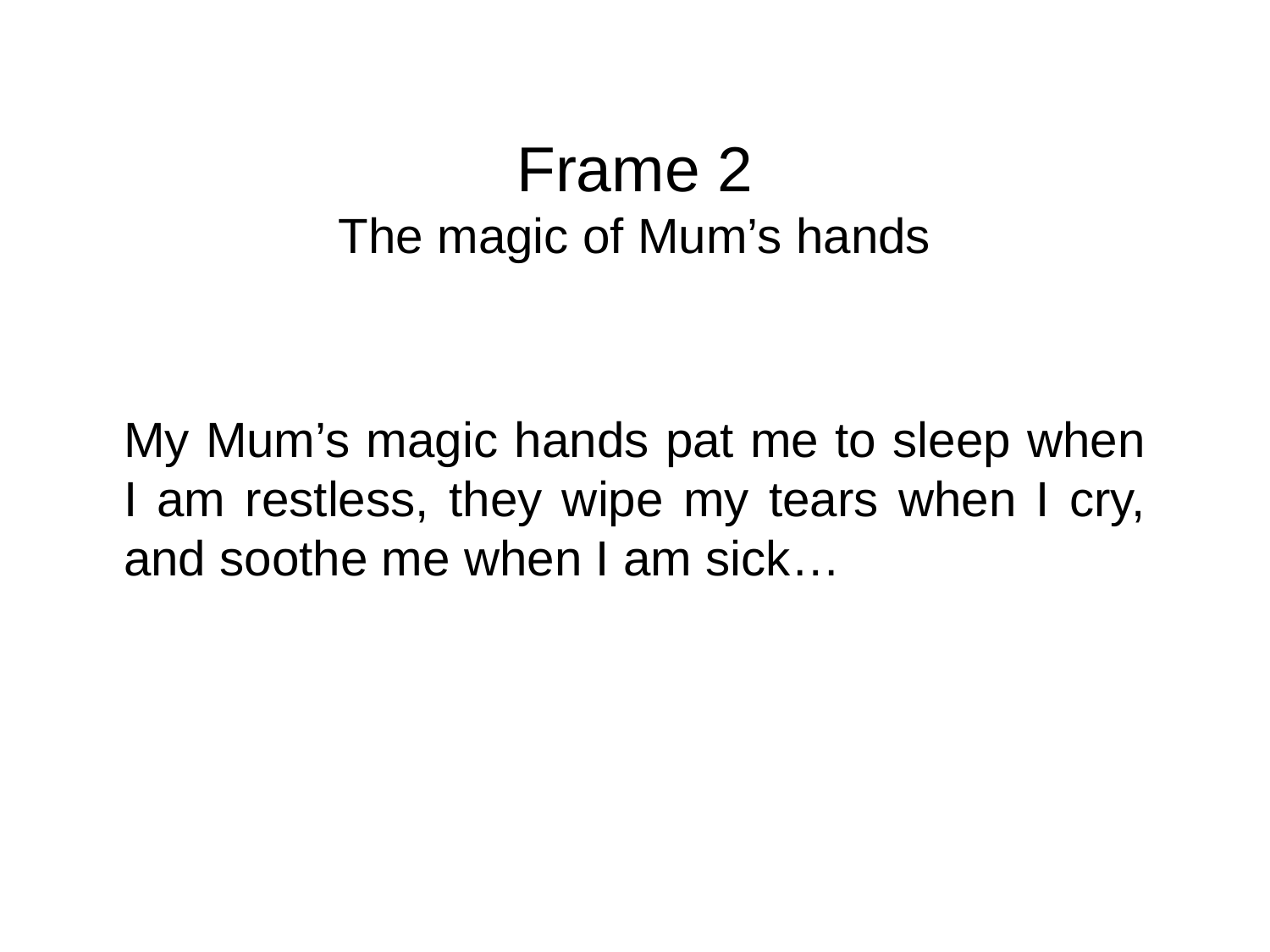

# Frame 2 The magic of Mum’s hands
My Mum’s magic hands pat me to sleep when I am restless, they wipe my tears when I cry, and soothe me when I am sick…